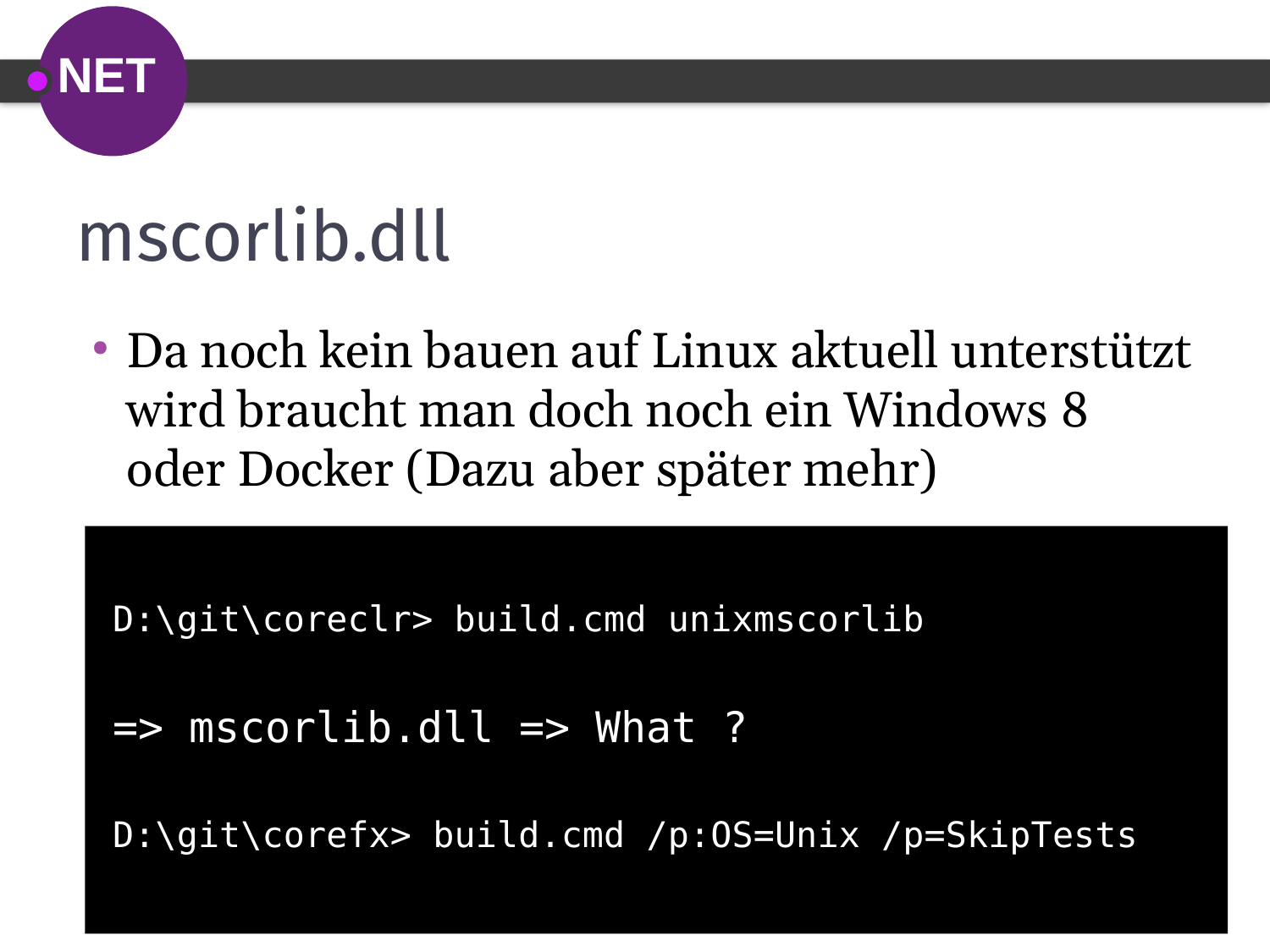

# mscorlib.dll
Da noch kein bauen auf Linux aktuell unterstützt wird braucht man doch noch ein Windows 8 oder Docker (Dazu aber später mehr)

D:\git\coreclr> build.cmd unixmscorlib

=> mscorlib.dll => What ?

D:\git\corefx> build.cmd /p:OS=Unix /p=SkipTests